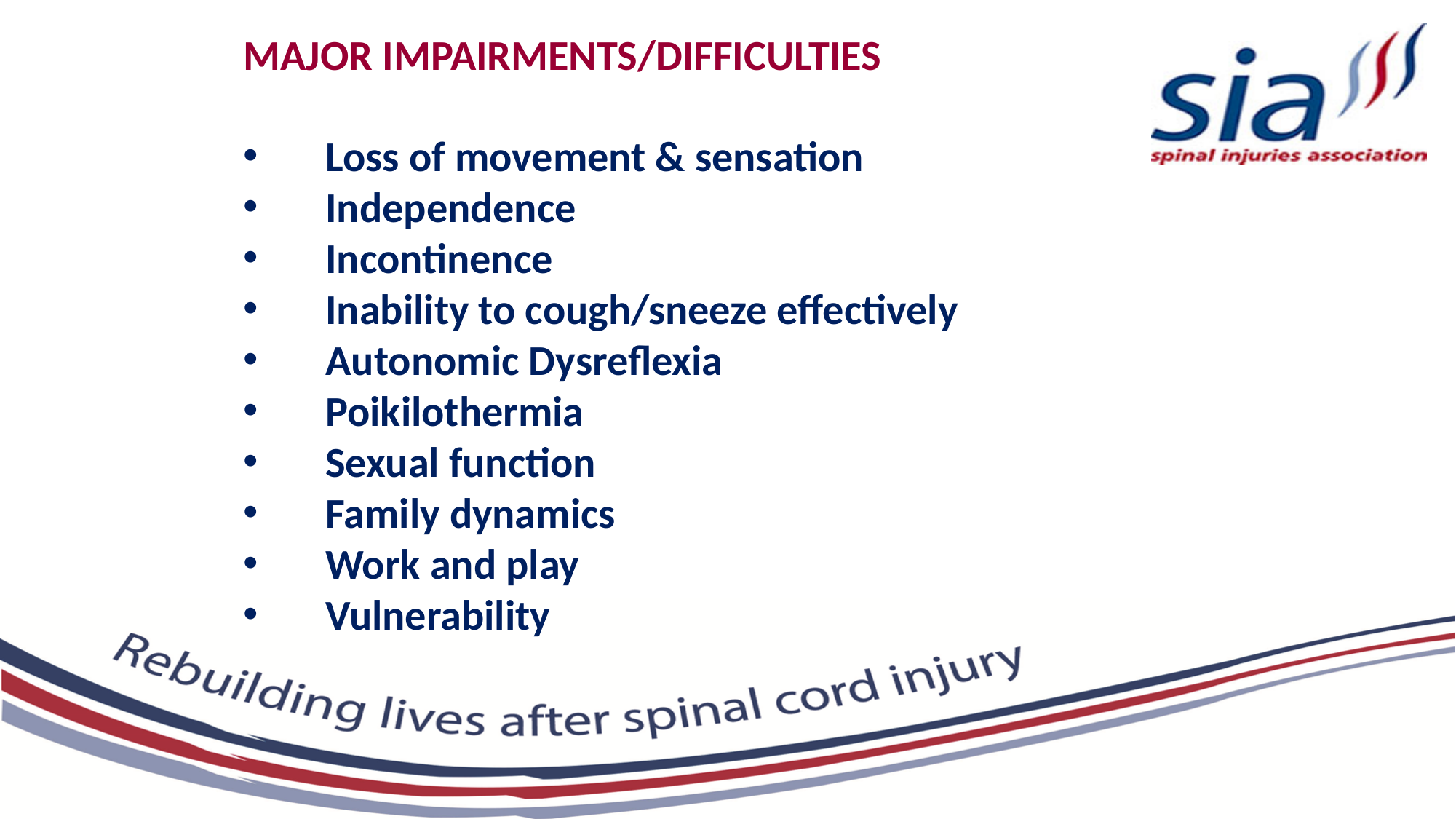

MAJOR IMPAIRMENTS/DIFFICULTIES

     Loss of movement & sensation
     Independence
     Incontinence
     Inability to cough/sneeze effectively
     Autonomic Dysreflexia
     Poikilothermia
     Sexual function
     Family dynamics
     Work and play
     Vulnerability